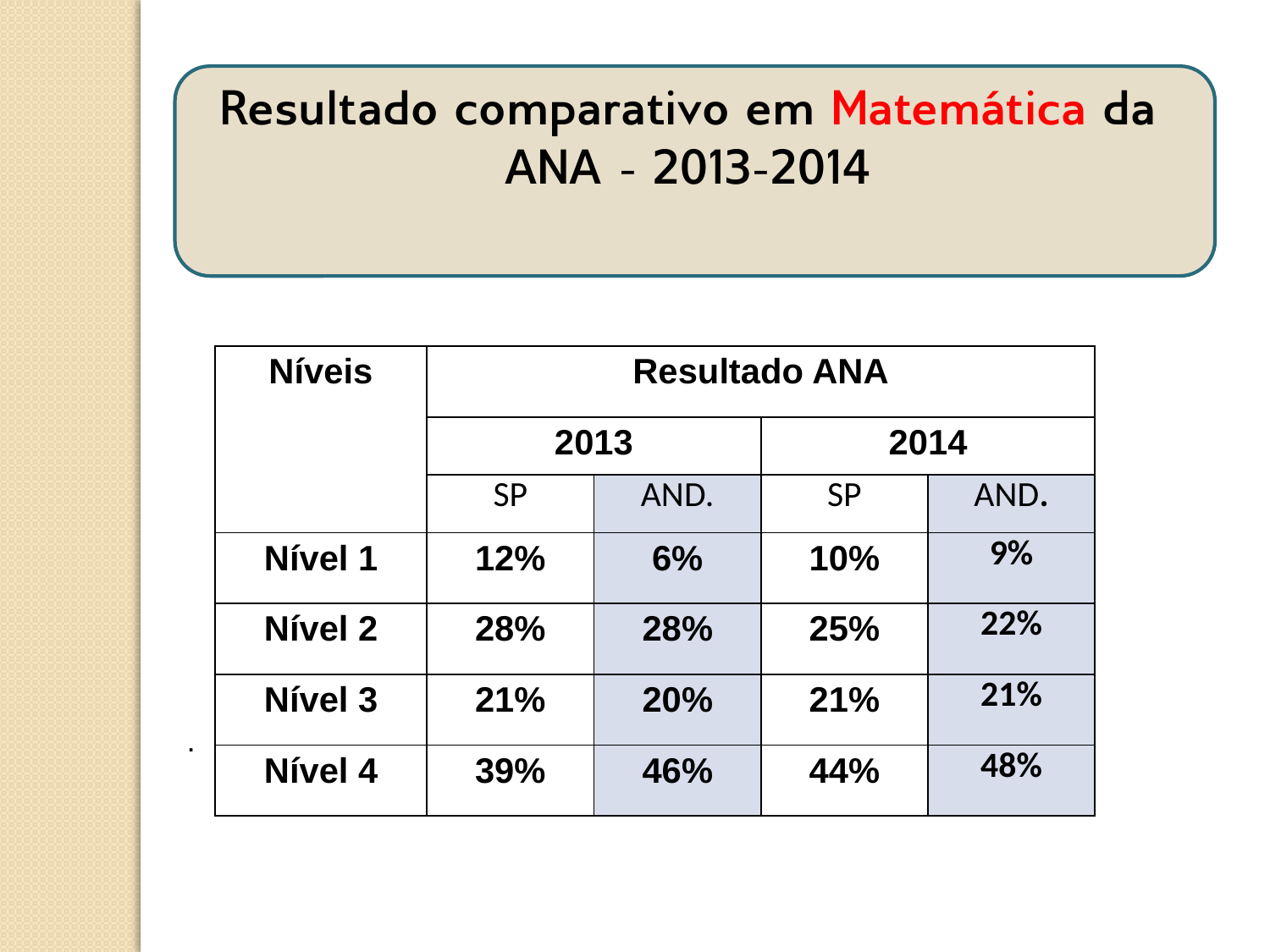

Resultado comparativo em Matemática da ANA - 2013-2014

| Níveis | Resultado ANA |  |  |  |
| --- | --- | --- | --- | --- |
|  | 2013 |  | 2014 |  |
|  | SP | AND. | SP | AND. |
| Nível 1 | 12% | 6% | 10% | 9% |
| Nível 2 | 28% | 28% | 25% | 22% |
| Nível 3 | 21% | 20% | 21% | 21% |
| Nível 4 | 39% | 46% | 44% | 48% |
.